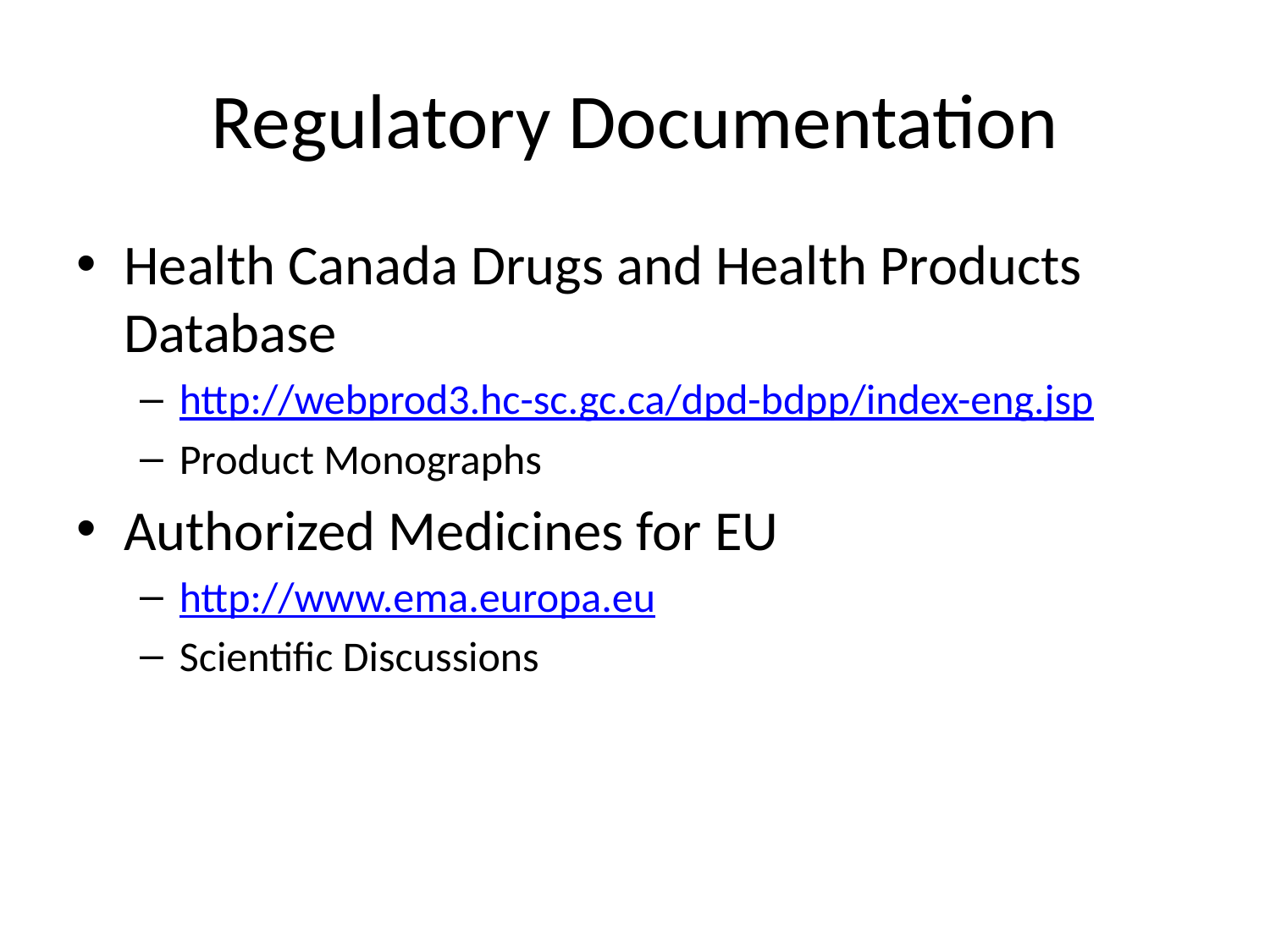

# Regulatory Documentation
Health Canada Drugs and Health Products Database
http://webprod3.hc-sc.gc.ca/dpd-bdpp/index-eng.jsp
Product Monographs
Authorized Medicines for EU
http://www.ema.europa.eu
Scientific Discussions